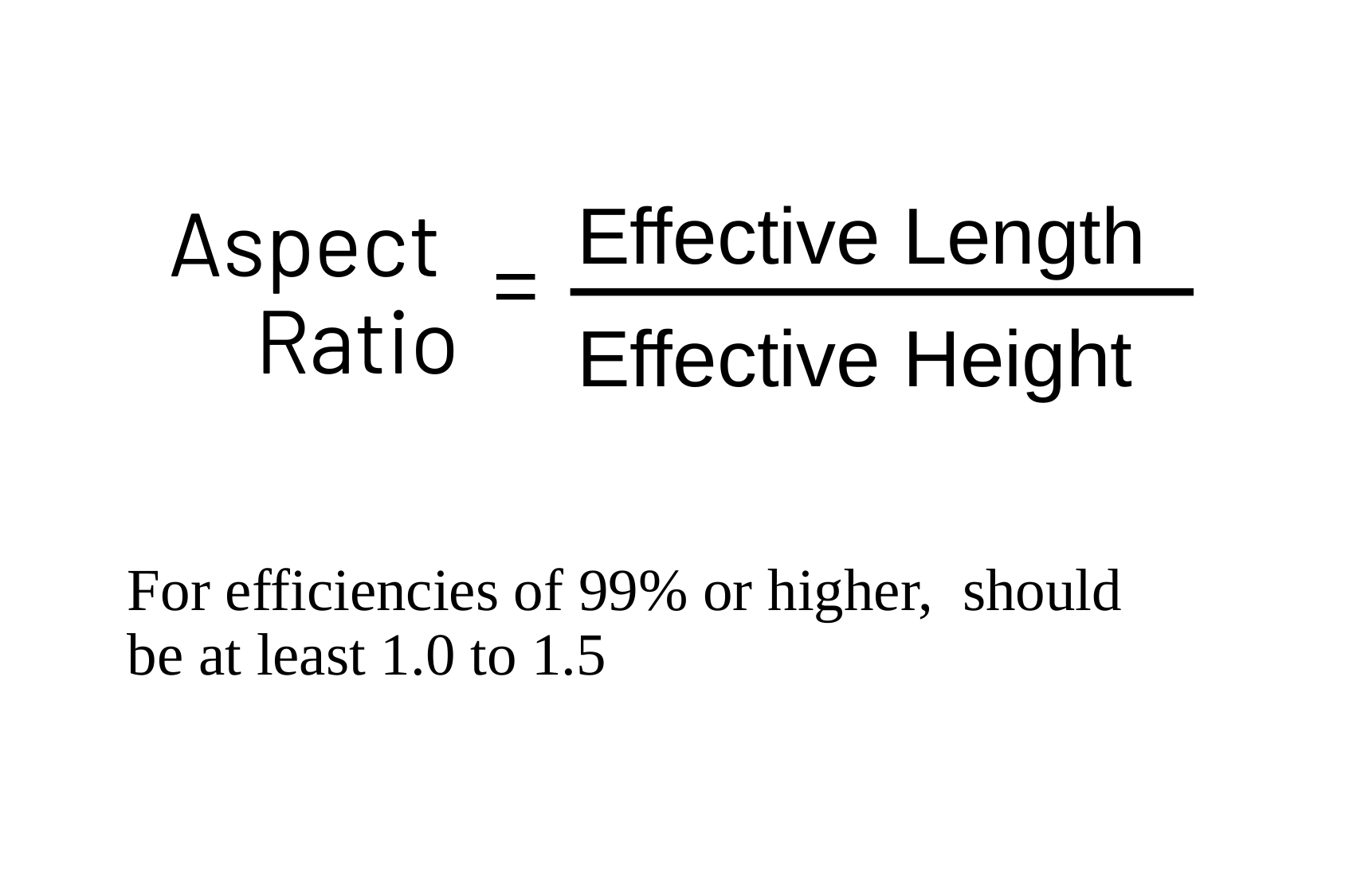

# Aspect Ratio
Effective Length
Effective Height

=

For efficiencies of 99% or higher,  should be at least 1.0 to 1.5